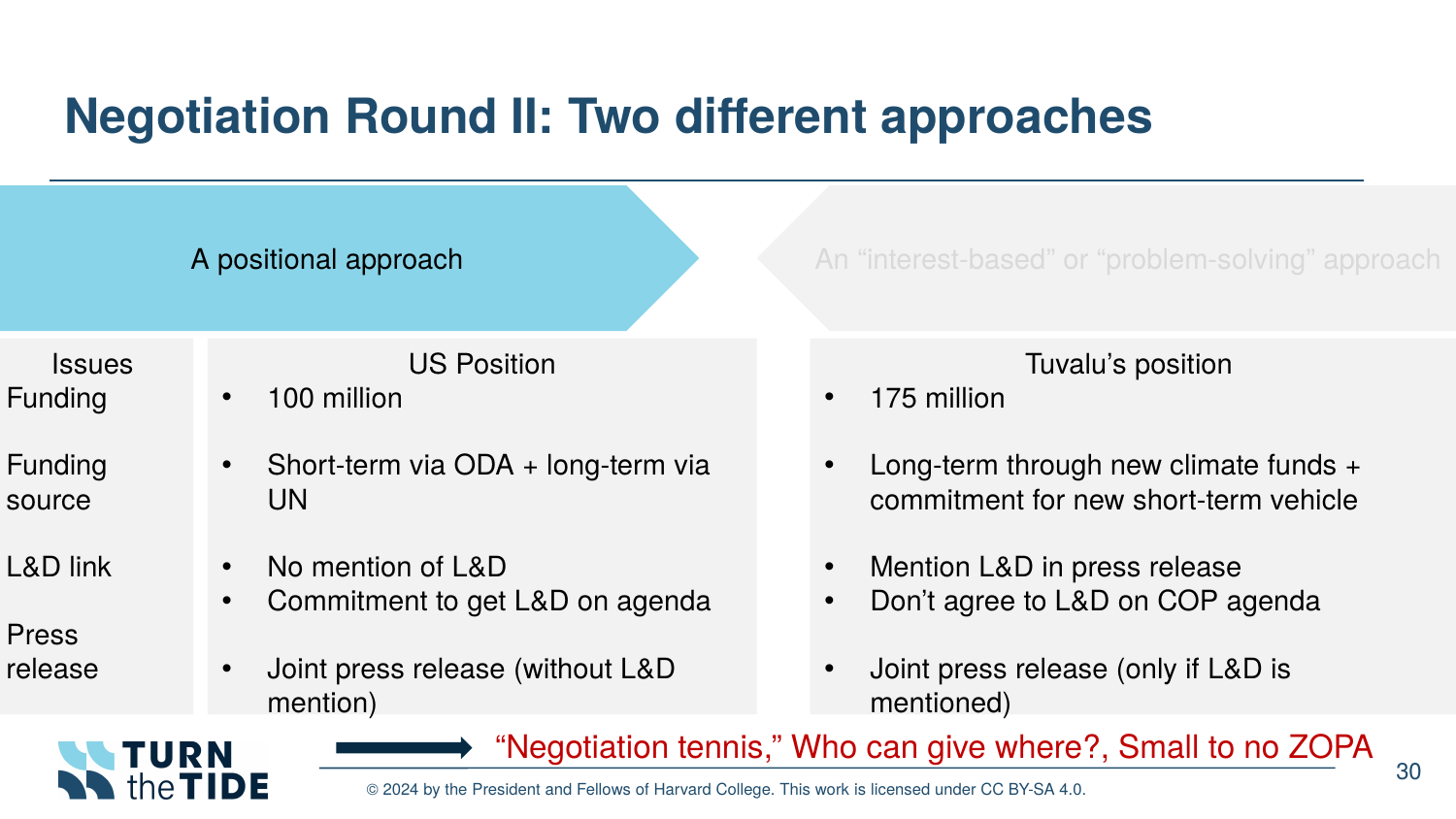

# Negotiation Round II: Two different approaches
A positional approach
An “interest-based” or “problem-solving” approach
Issues
Funding

Funding source

L&D link

Press release
US Position
100 million

Short-term via ODA + long-term via UN

No mention of L&D
Commitment to get L&D on agenda

Joint press release (without L&D mention)

Tuvalu’s position
175 million

Long-term through new climate funds + commitment for new short-term vehicle
Mention L&D in press release
Don’t agree to L&D on COP agenda

Joint press release (only if L&D is mentioned)
“Negotiation tennis,” Who can give where?, Small to no ZOPA

30